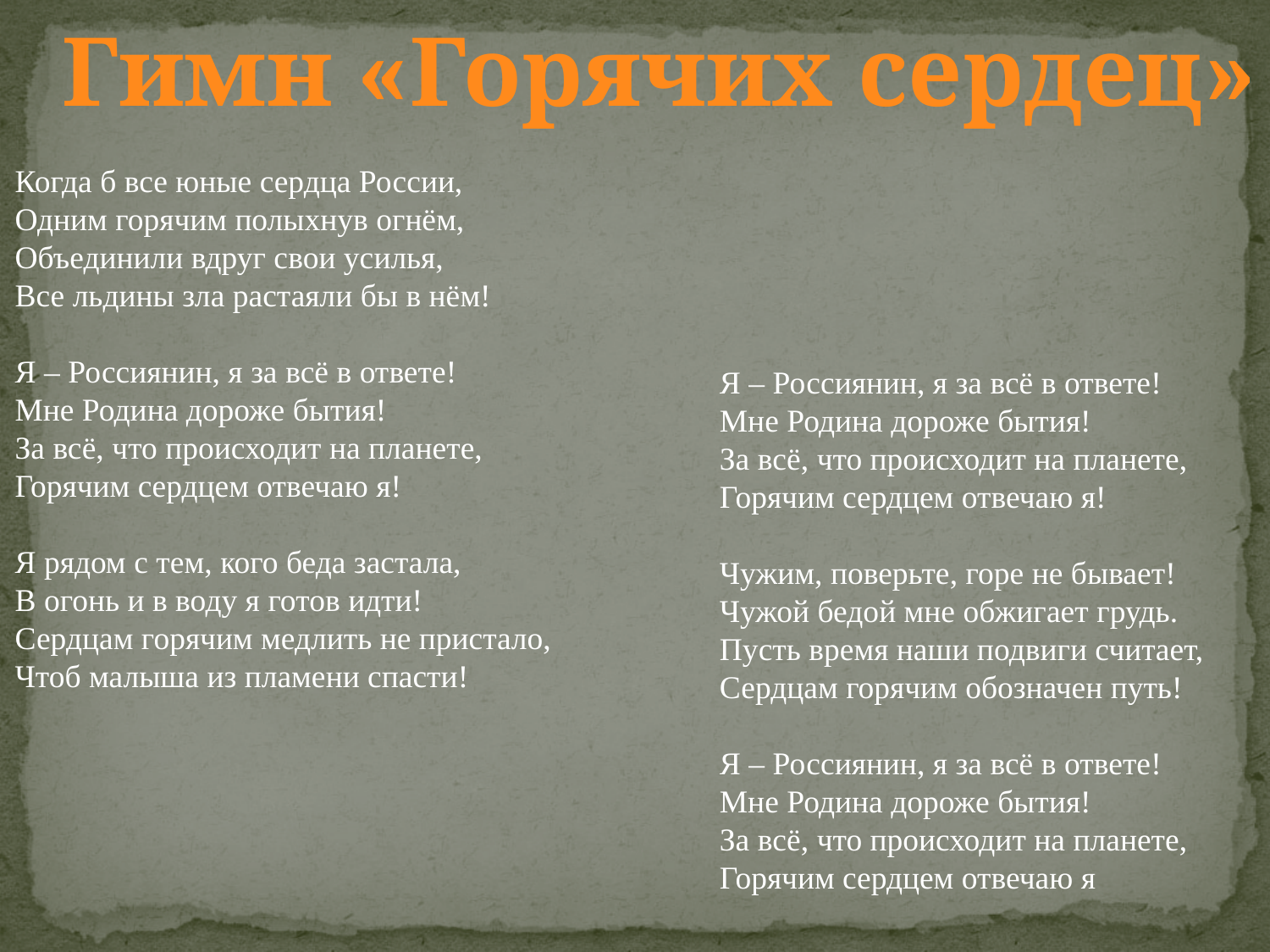

Гимн «Горячих сердец»

Когда б все юные сердца России,
Одним горячим полыхнув огнём,
Объединили вдруг свои усилья,
Все льдины зла растаяли бы в нём!

Я – Россиянин, я за всё в ответе!
Мне Родина дороже бытия!
За всё, что происходит на планете,
Горячим сердцем отвечаю я!

Я рядом с тем, кого беда застала,
В огонь и в воду я готов идти!
Сердцам горячим медлить не пристало,
Чтоб малыша из пламени спасти!

Я – Россиянин, я за всё в ответе!
Мне Родина дороже бытия!
За всё, что происходит на планете,
Горячим сердцем отвечаю я!

Чужим, поверьте, горе не бывает!
Чужой бедой мне обжигает грудь.
Пусть время наши подвиги считает,
Сердцам горячим обозначен путь!

Я – Россиянин, я за всё в ответе!
Мне Родина дороже бытия!
За всё, что происходит на планете,
Горячим сердцем отвечаю я